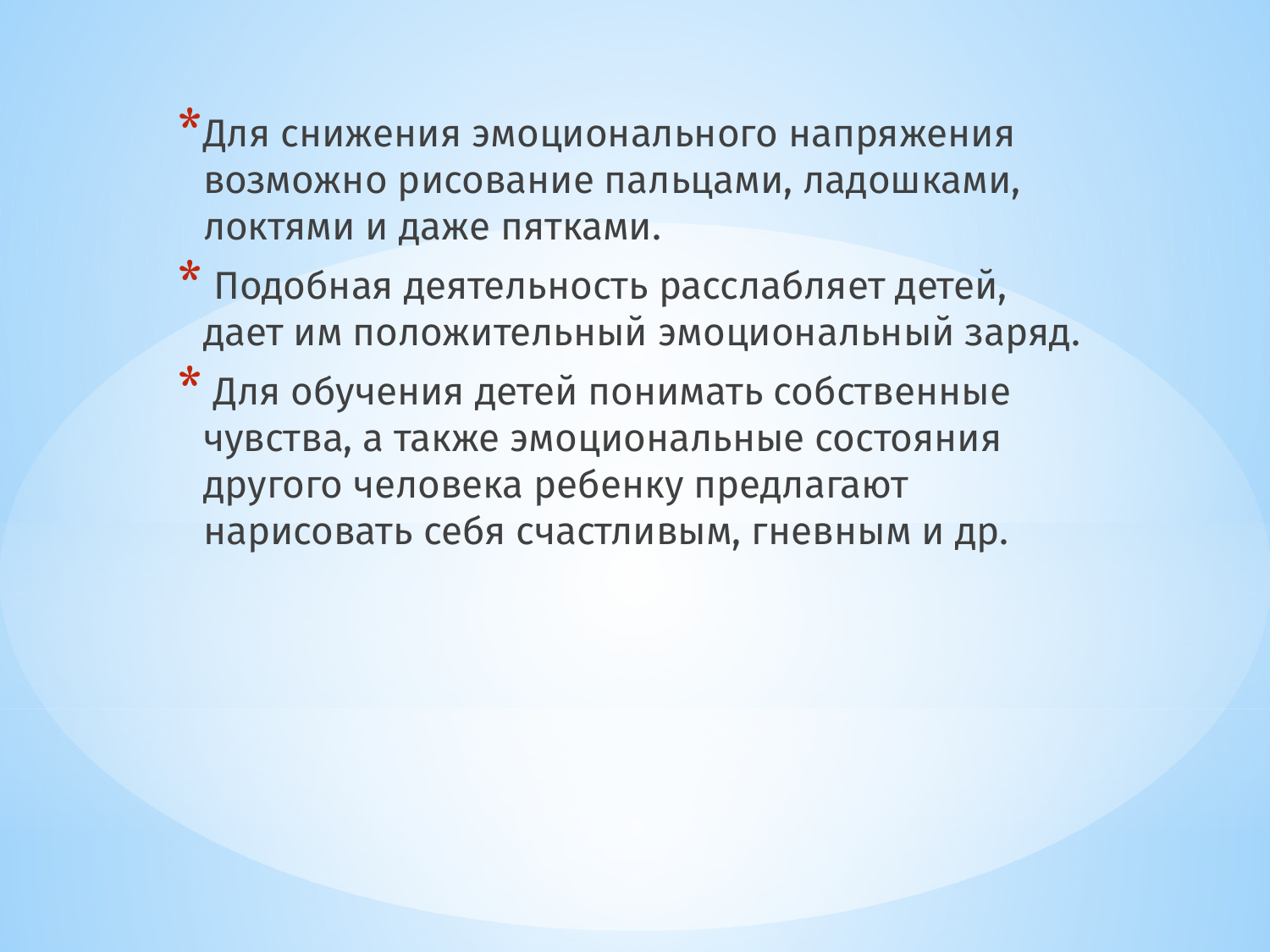

Для снижения эмоционального напряжения возможно рисование пальцами, ладошками, локтями и даже пятками.
 Подобная деятельность расслабляет детей, дает им положительный эмоциональный заряд.
 Для обучения детей понимать собственные чувства, а также эмоциональные состояния другого человека ребенку предлагают нарисовать себя счастливым, гневным и др.